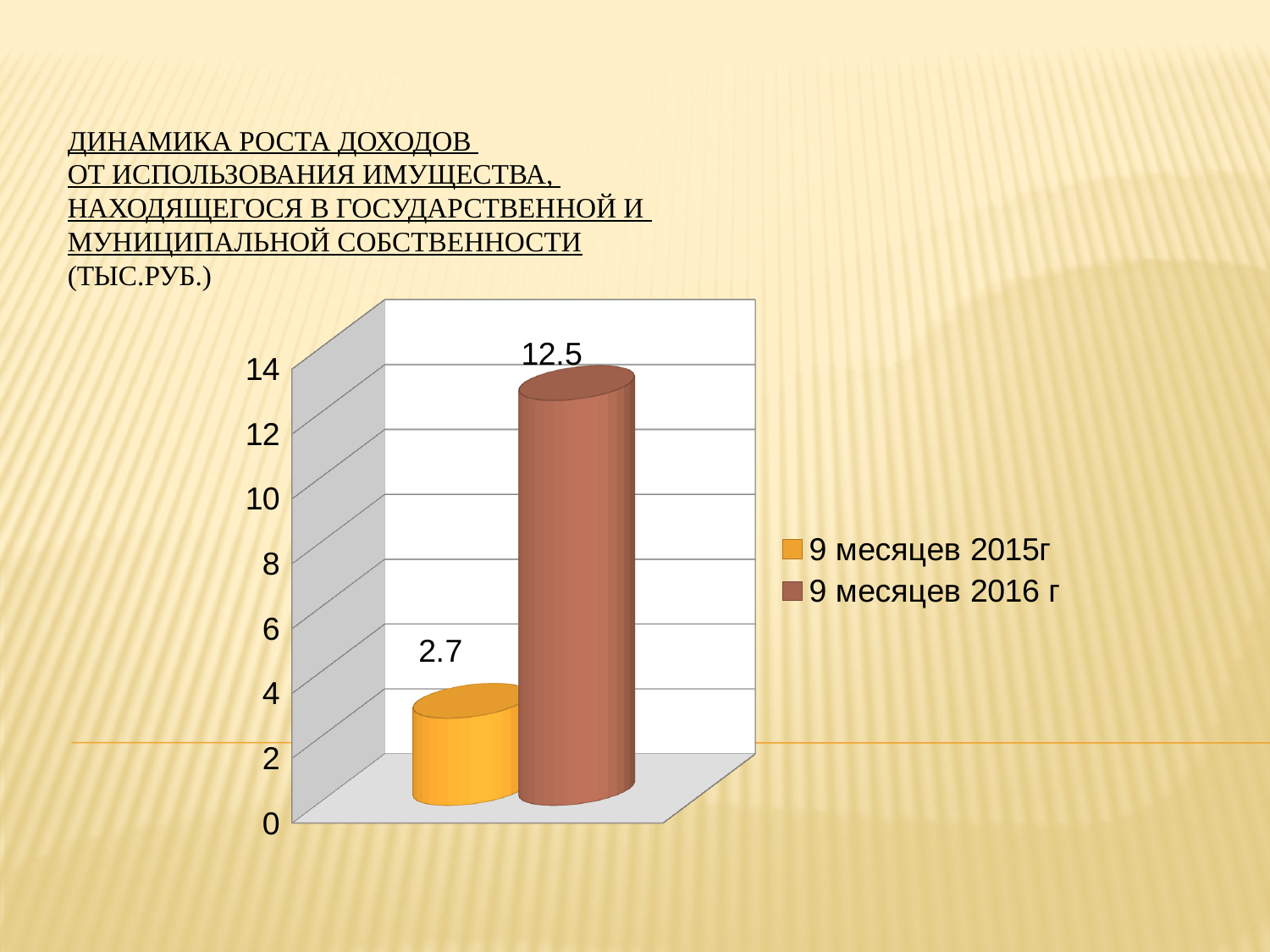

# ДИНАМИКА РОСТА ДОХОДОВ ОТ ИСПОЛЬЗОВАНИЯ ИМУЩЕСТВА, НАХОДЯЩЕГОСЯ В ГОСУДАРСТВЕННОЙ И МУНИЦИПАЛЬНОЙ СОБСТВЕННОСТИ (тыс.руб.)

[unsupported chart]